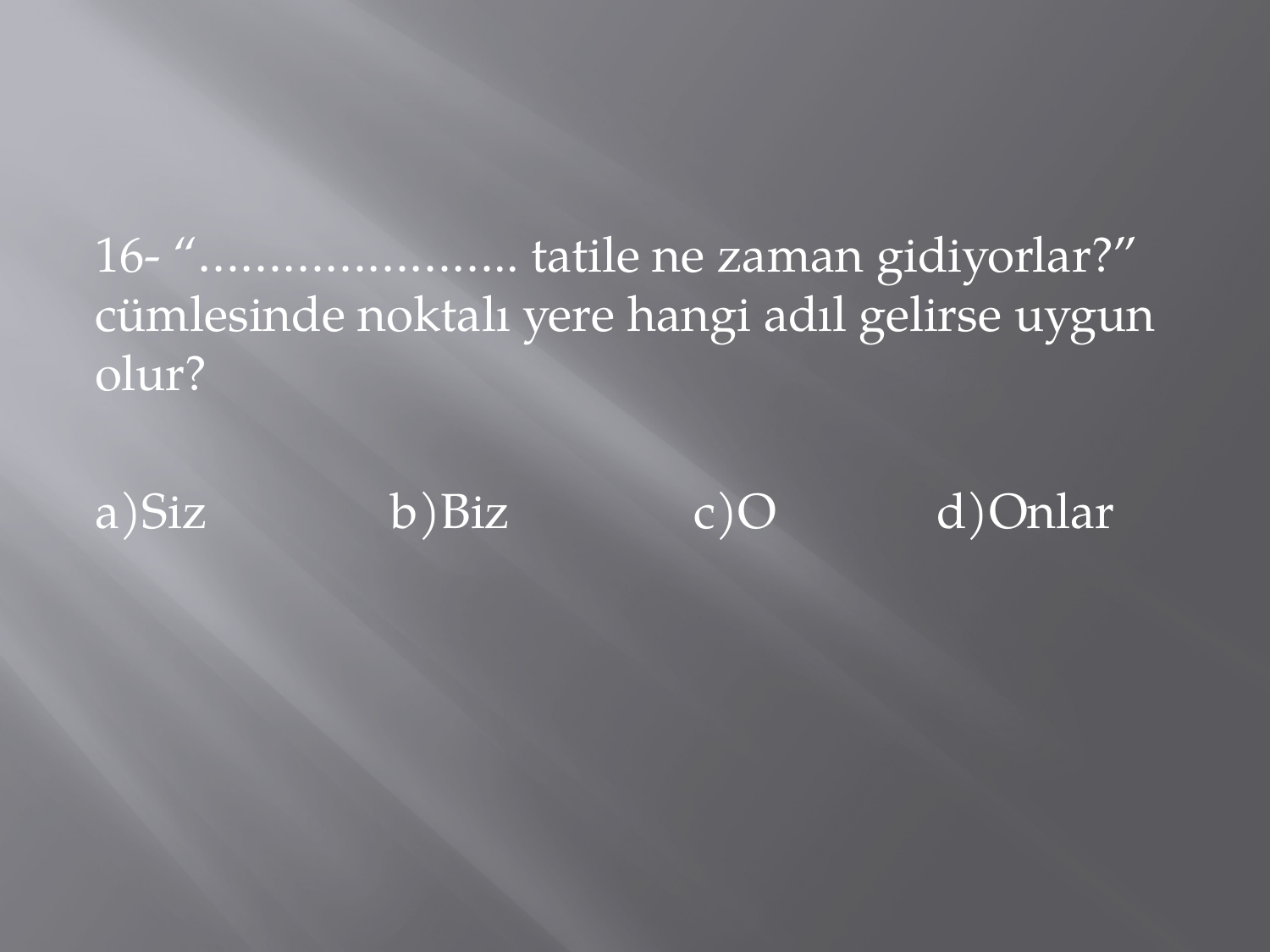

16- “………………….. tatile ne zaman gidiyorlar?” cümlesinde noktalı yere hangi adıl gelirse uygun olur?

a)Siz               b)Biz               c)O             d)Onlar